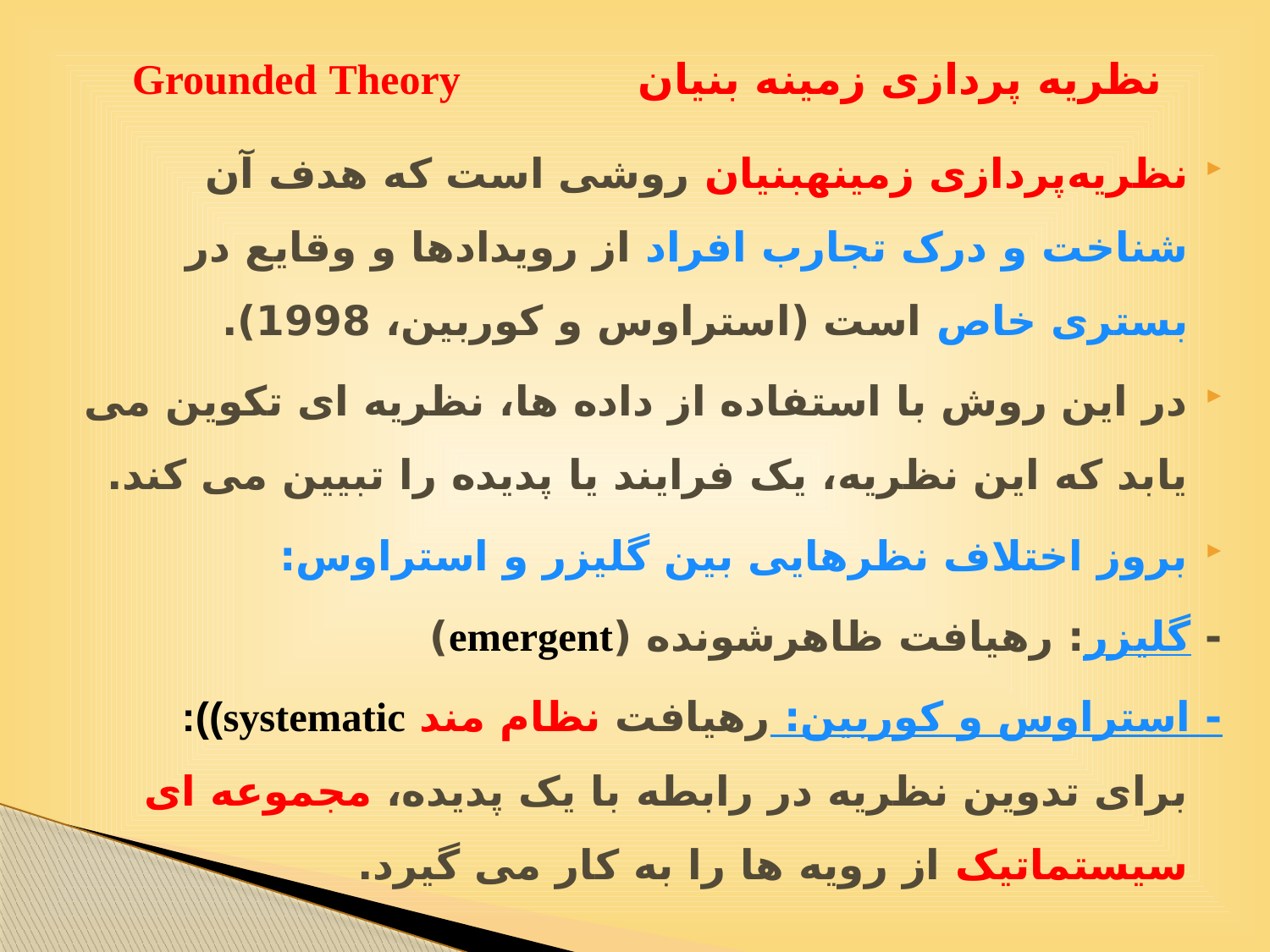

نظریه پردازی زمینه بنیان            Grounded Theory
نظریه‌پردازی زمینه­بنیان روشی است که هدف آن شناخت و درک تجارب افراد از رویدادها و وقایع در بستری خاص است (استراوس و کوربین، 1998).
در این روش با استفاده از داده ها، نظریه ای تکوین می یابد که این نظریه، یک فرایند یا پدیده را تبیین می کند.
بروز اختلاف نظرهایی بین گلیزر و استراوس:
- گلیزر: رهیافت ظاهرشونده (emergent)
- استراوس و کوربین: رهیافت نظام مند systematic)): برای تدوین نظریه در رابطه با یک پدیده، مجموعه ای سیستماتیک از رویه ها را به کار می گیرد.